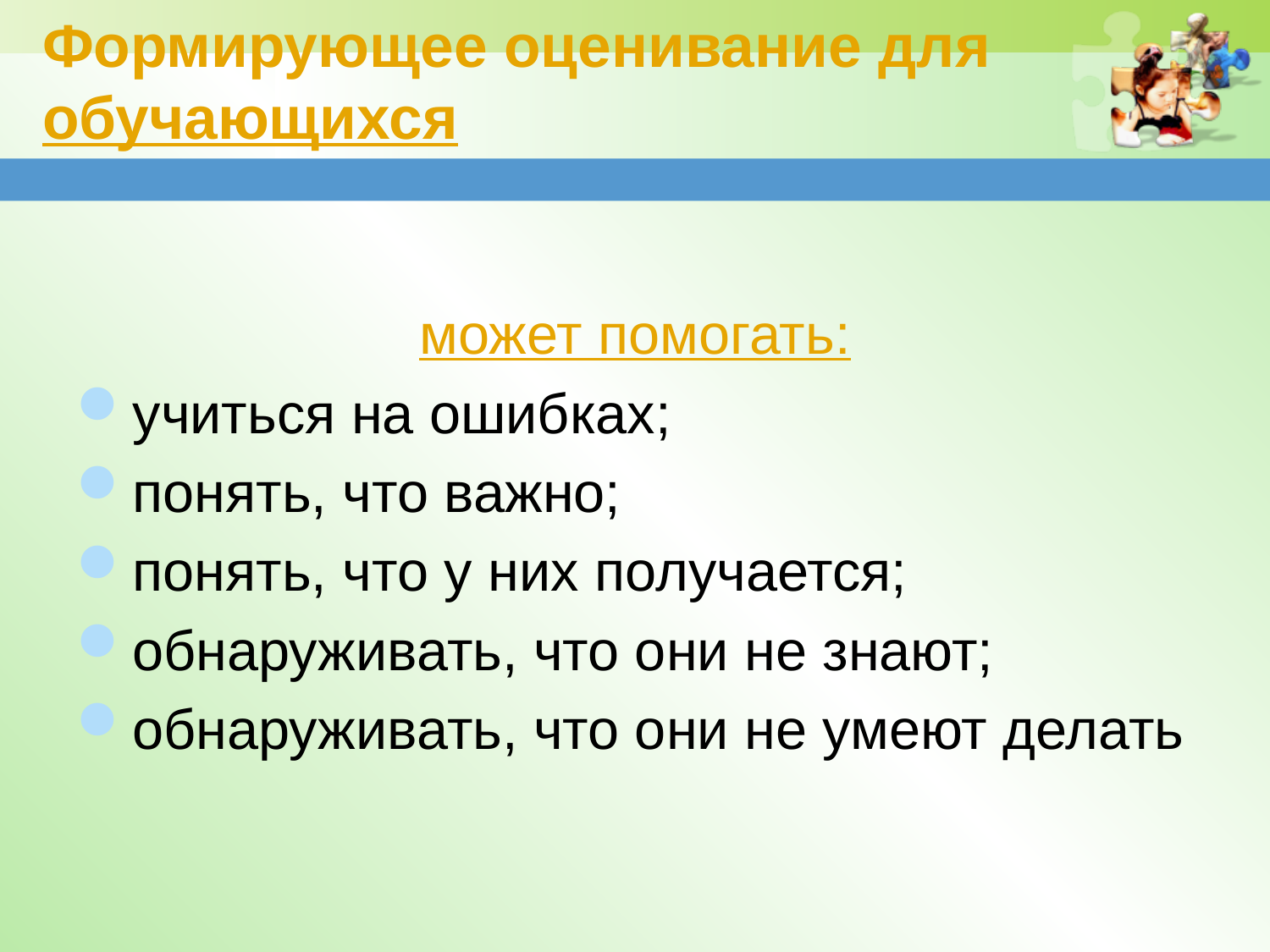

# Формирующее оценивание для обучающихся

может помогать:
учиться на ошибках;
понять, что важно;
понять, что у них получается;
обнаруживать, что они не знают;
обнаруживать, что они не умеют делать